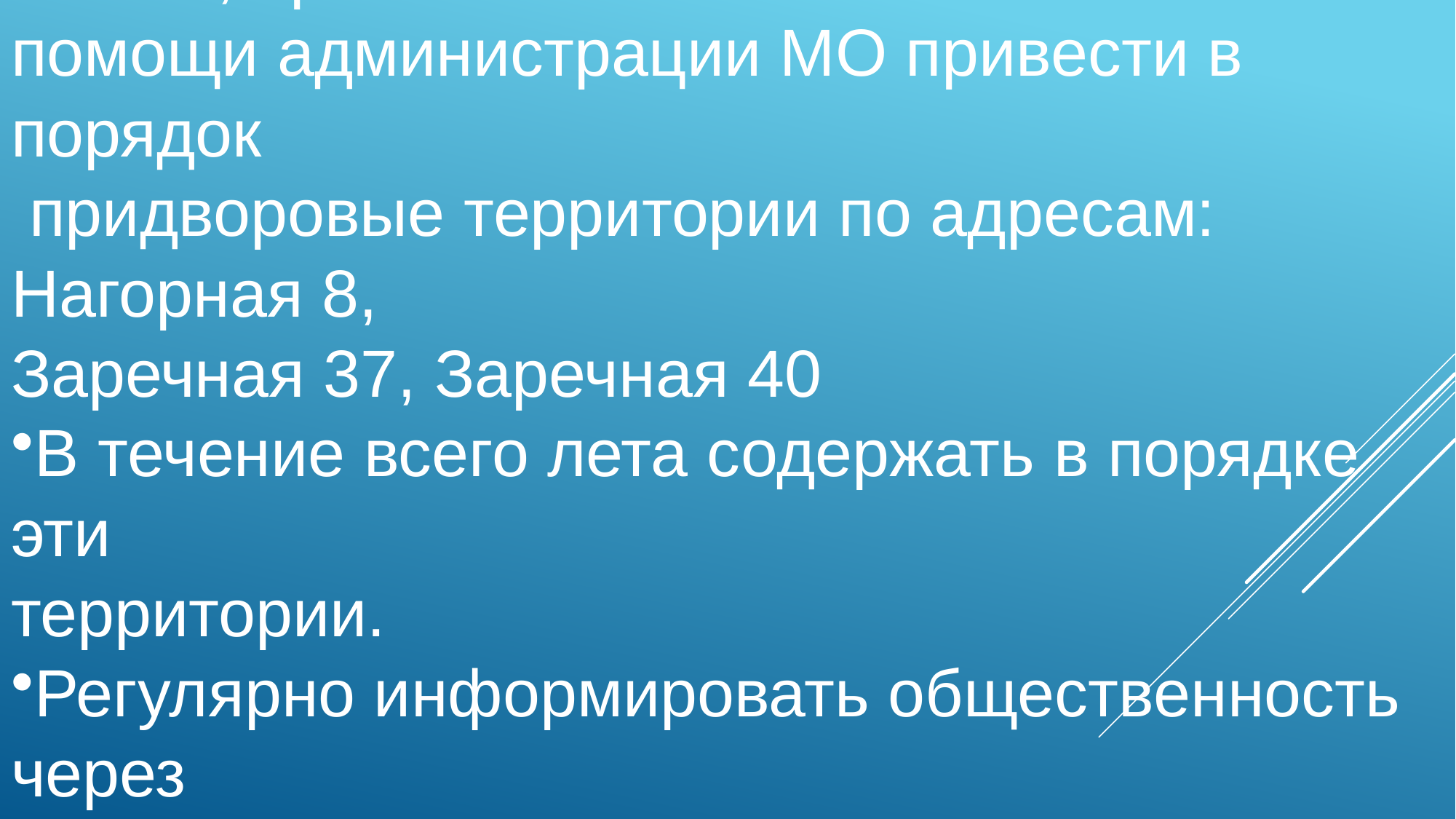

Задачи:
Силами 8 класса Иваново-Самарское школы, при
помощи администрации МО привести в порядок
 придворовые территории по адресам: Нагорная 8,
Заречная 37, Заречная 40
В течение всего лета содержать в порядке эти
территории.
Регулярно информировать общественность через
газету «Маяк», «Зечбур», сайт школы и страницу
ВКонтакте о ходе работ.